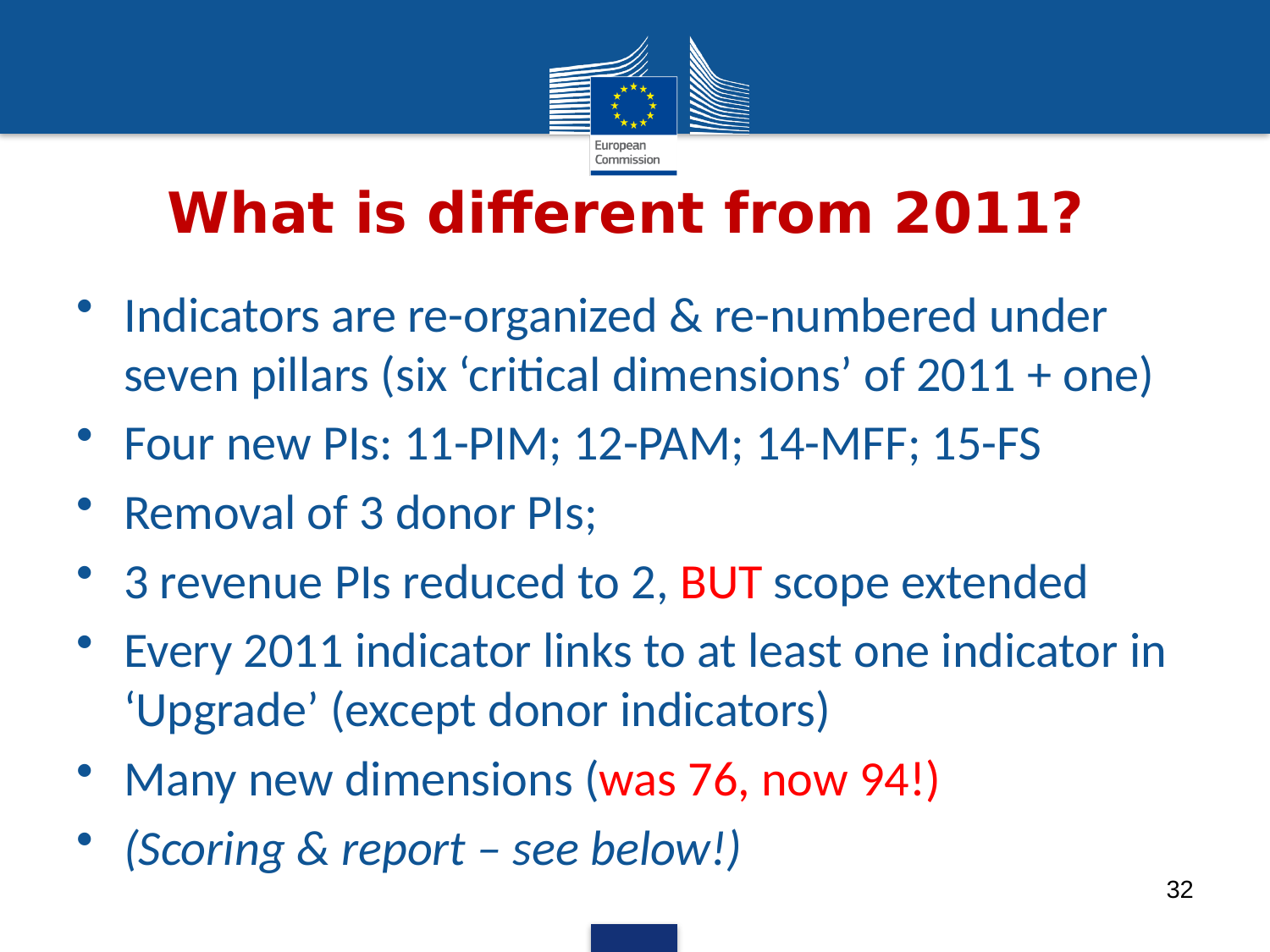

# What is different from 2011?
Indicators are re-organized & re-numbered under seven pillars (six ‘critical dimensions’ of 2011 + one)
Four new PIs: 11-PIM; 12-PAM; 14-MFF; 15-FS
Removal of 3 donor PIs;
3 revenue PIs reduced to 2, BUT scope extended
Every 2011 indicator links to at least one indicator in ‘Upgrade’ (except donor indicators)
Many new dimensions (was 76, now 94!)
(Scoring & report – see below!)

32